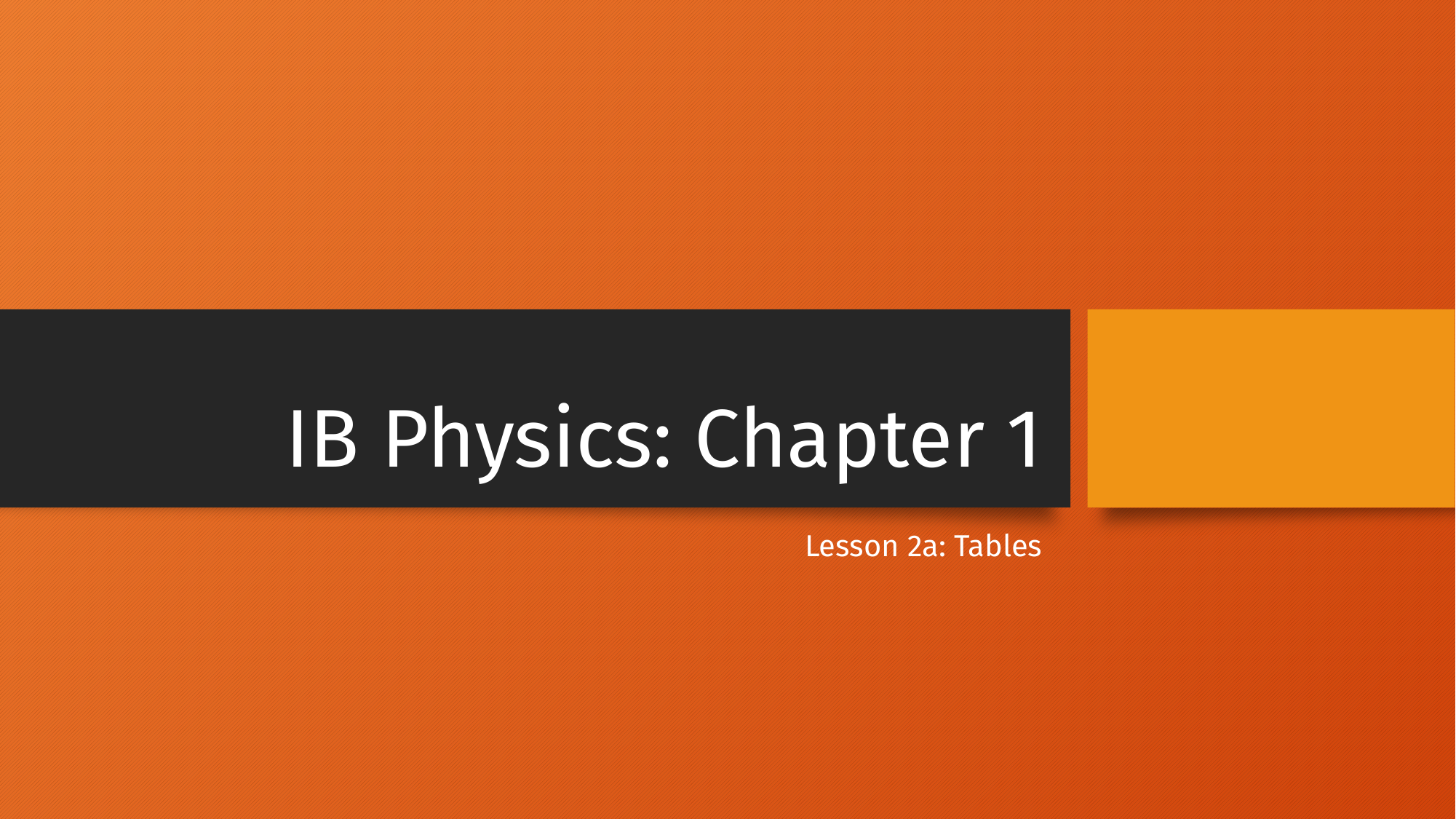

# IB Physics: Chapter 1
Lesson 2a: Tables